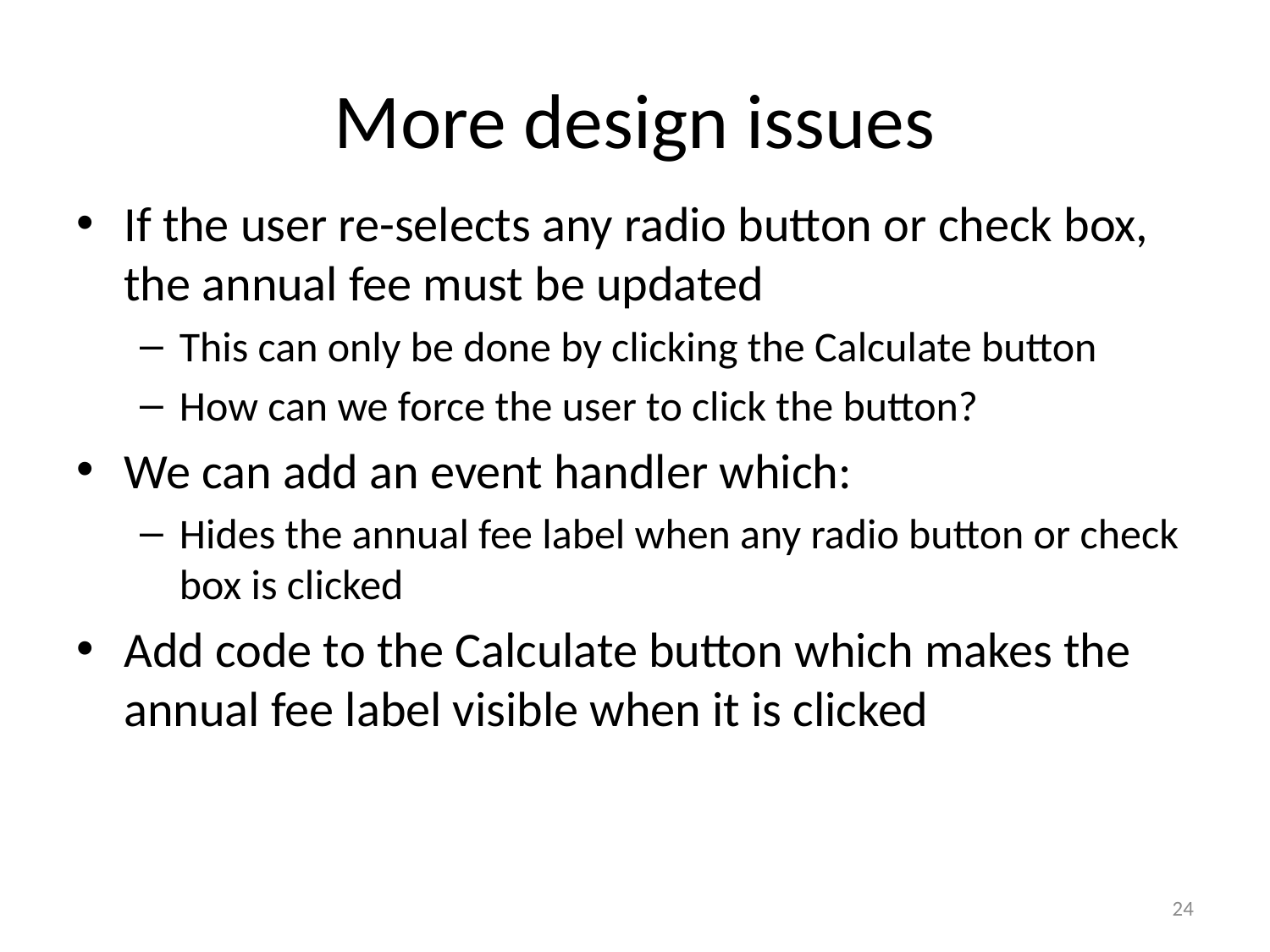

# More design issues
If the user re-selects any radio button or check box, the annual fee must be updated
This can only be done by clicking the Calculate button
How can we force the user to click the button?
We can add an event handler which:
Hides the annual fee label when any radio button or check box is clicked
Add code to the Calculate button which makes the annual fee label visible when it is clicked
24